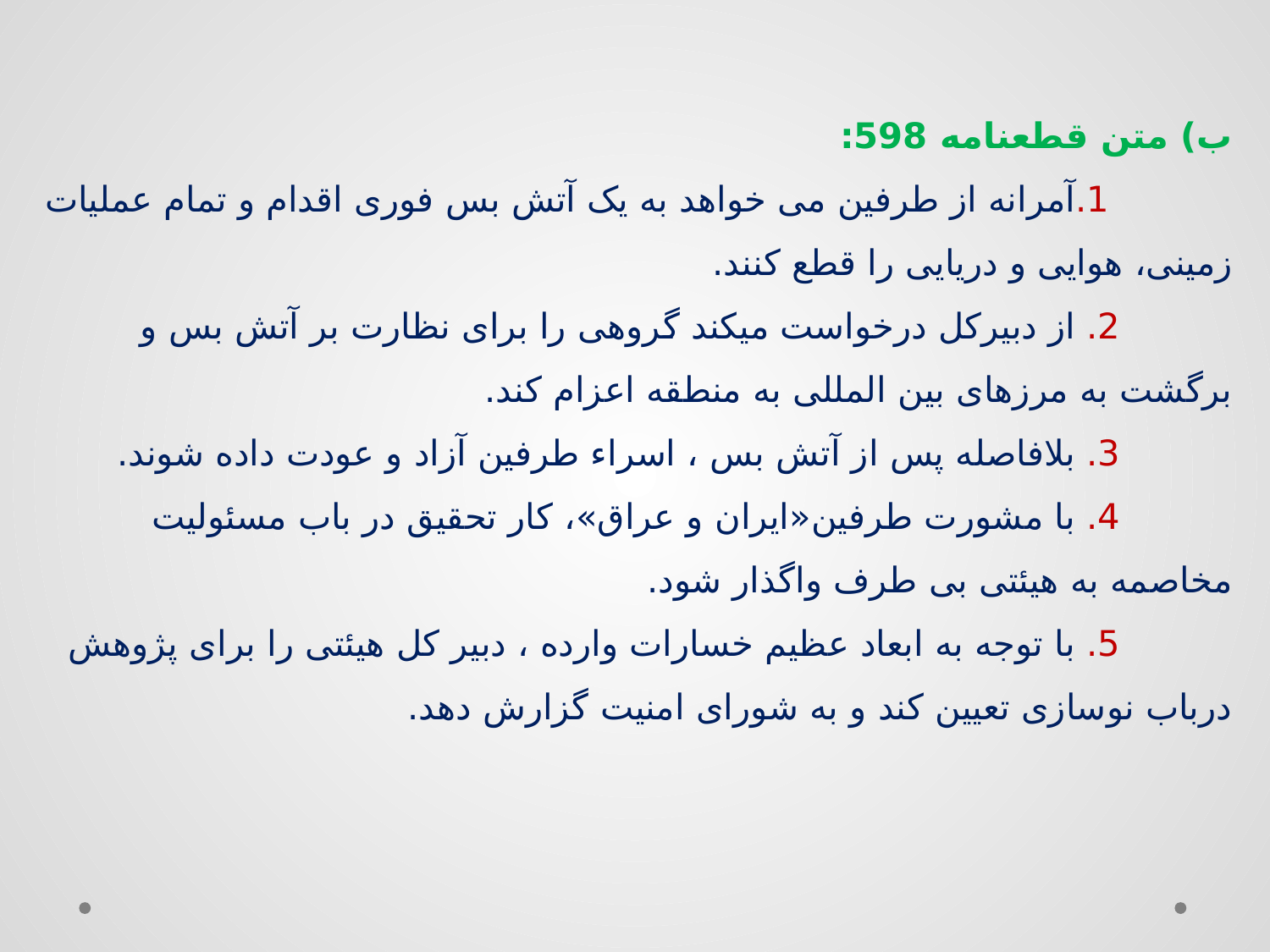

ب) متن قطعنامه 598:
           1.آمرانه از طرفین می خواهد به یک آتش بس فوری اقدام و تمام عملیات زمینی، هوایی و دریایی را قطع کنند.
          2. از دبیرکل درخواست میکند گروهی را برای نظارت بر آتش بس و برگشت به مرزهای بین المللی به منطقه اعزام کند.
          3. بلافاصله پس از آتش بس ، اسراء طرفین آزاد و عودت داده شوند.
          4. با مشورت طرفین«ایران و عراق»، کار تحقیق در باب مسئولیت مخاصمه به هیئتی بی طرف واگذار شود.
          5. با توجه به ابعاد عظیم خسارات وارده ، دبیر کل هیئتی را برای پژوهش درباب نوسازی تعیین کند و به شورای امنیت گزارش دهد.